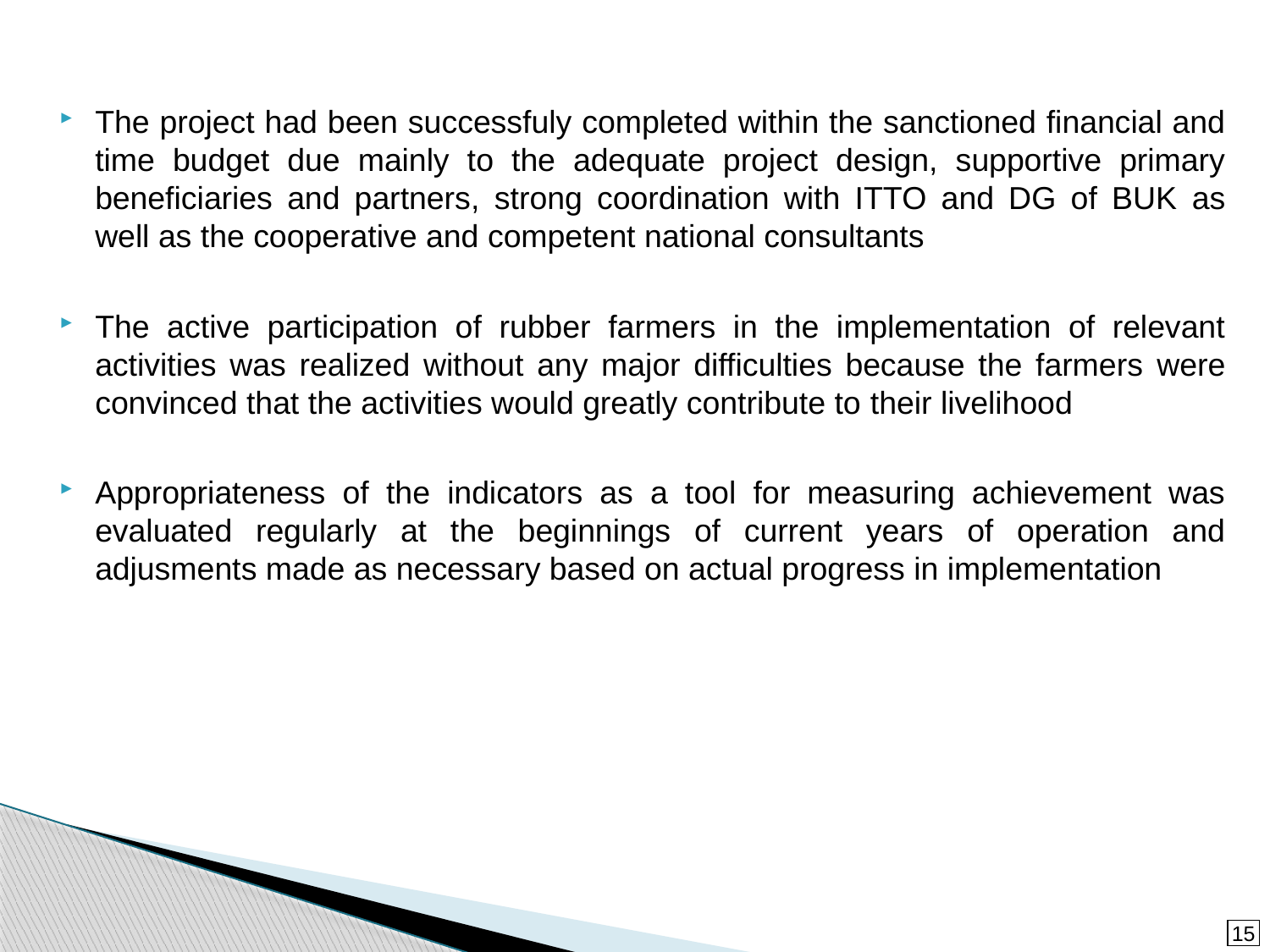

The project had been successfuly completed within the sanctioned financial and time budget due mainly to the adequate project design, supportive primary beneficiaries and partners, strong coordination with ITTO and DG of BUK as well as the cooperative and competent national consultants

The active participation of rubber farmers in the implementation of relevant activities was realized without any major difficulties because the farmers were convinced that the activities would greatly contribute to their livelihood

Appropriateness of the indicators as a tool for measuring achievement was evaluated regularly at the beginnings of current years of operation and adjusments made as necessary based on actual progress in implementation
15